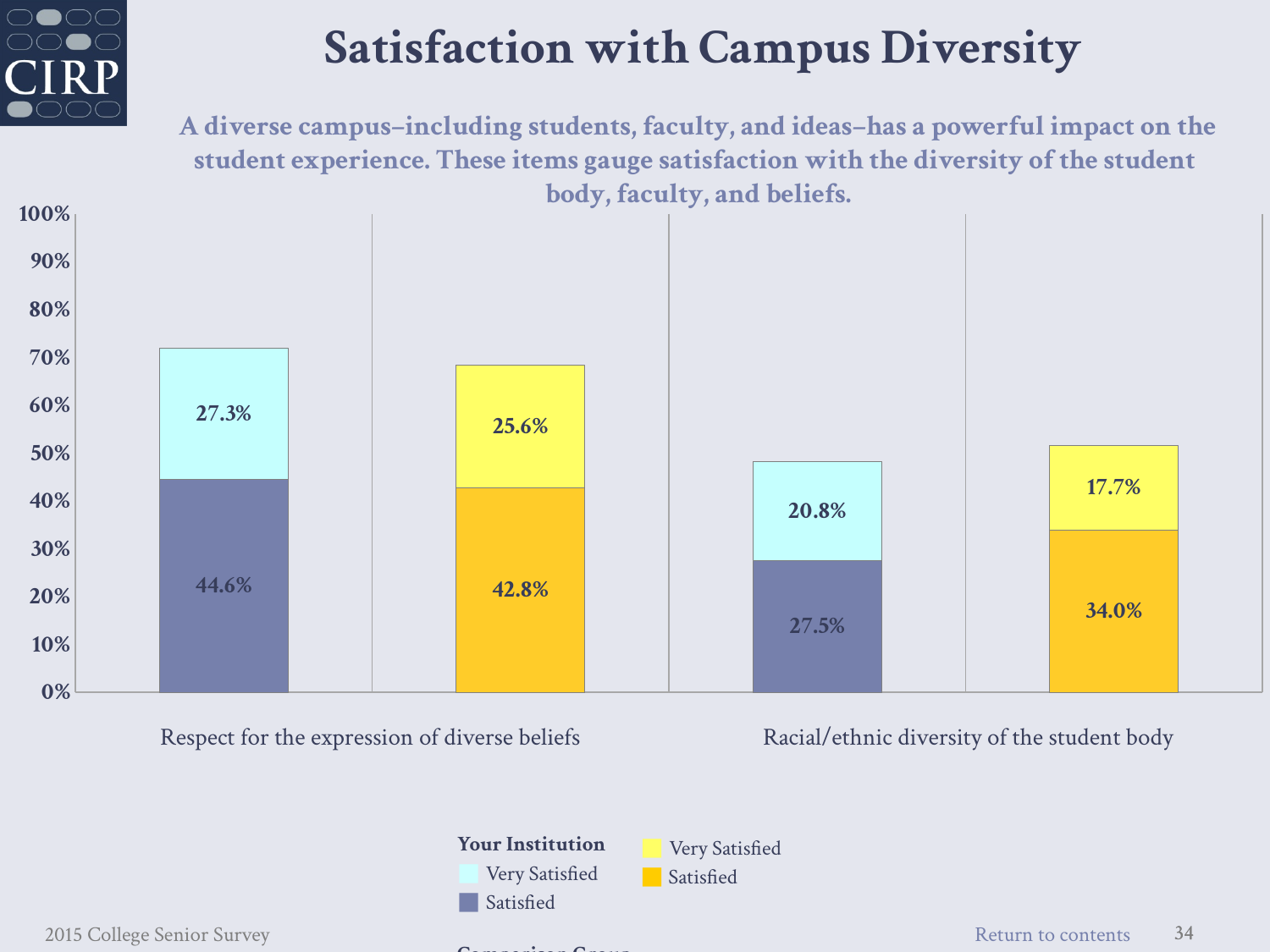

Satisfaction with Campus Diversity
A diverse campus–including students, faculty, and ideas–has a powerful impact on the student experience. These items gauge satisfaction with the diversity of the student
body, faculty, and beliefs.

### Chart

| Category | satisfied | very satisfied |
|---|---|---|
| Respect for the expression of diverse beliefs | 0.446 | 0.273 |
| comp | 0.428 | 0.256 |
| Racial/ethnic diversity of the student body | 0.275 | 0.208 |
| comp | 0.34 | 0.177 |
Respect for the expression of diverse beliefs
Racial/ethnic diversity of the student body
Your Institution
■ Very Satisfied
■ Satisfied

Comparison Group
■ Very Satisfied
■ Satisfied

2015 College Senior Survey
34
34